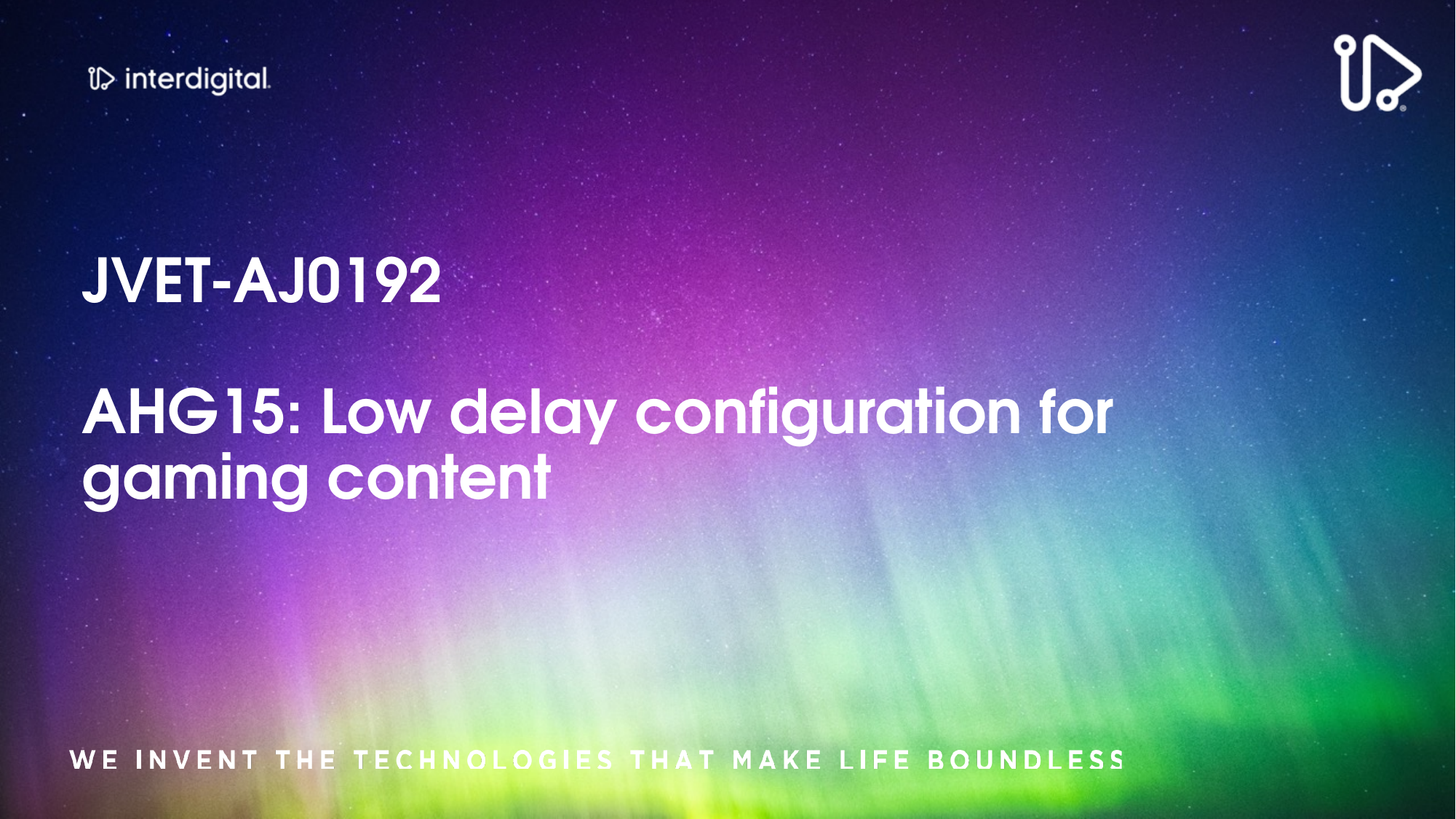

# JVET-AJ0192 AHG15: Low delay configuration for gaming content